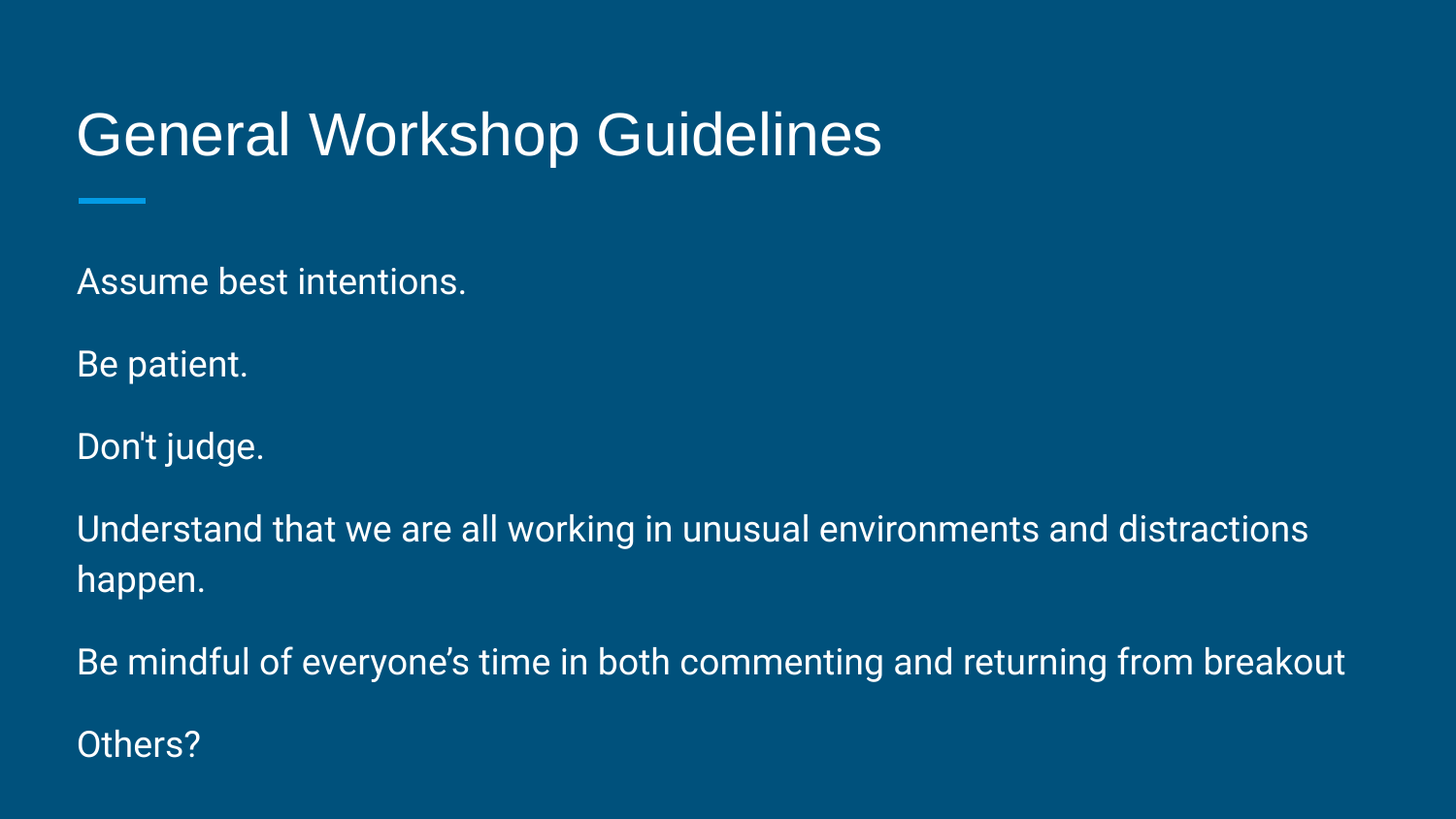

# General Workshop Guidelines
Assume best intentions.​
Be patient. ​
Don't judge. ​
Understand that we are all working in unusual environments and distractions happen.
Be mindful of everyone’s time in both commenting and returning from breakout
Others?